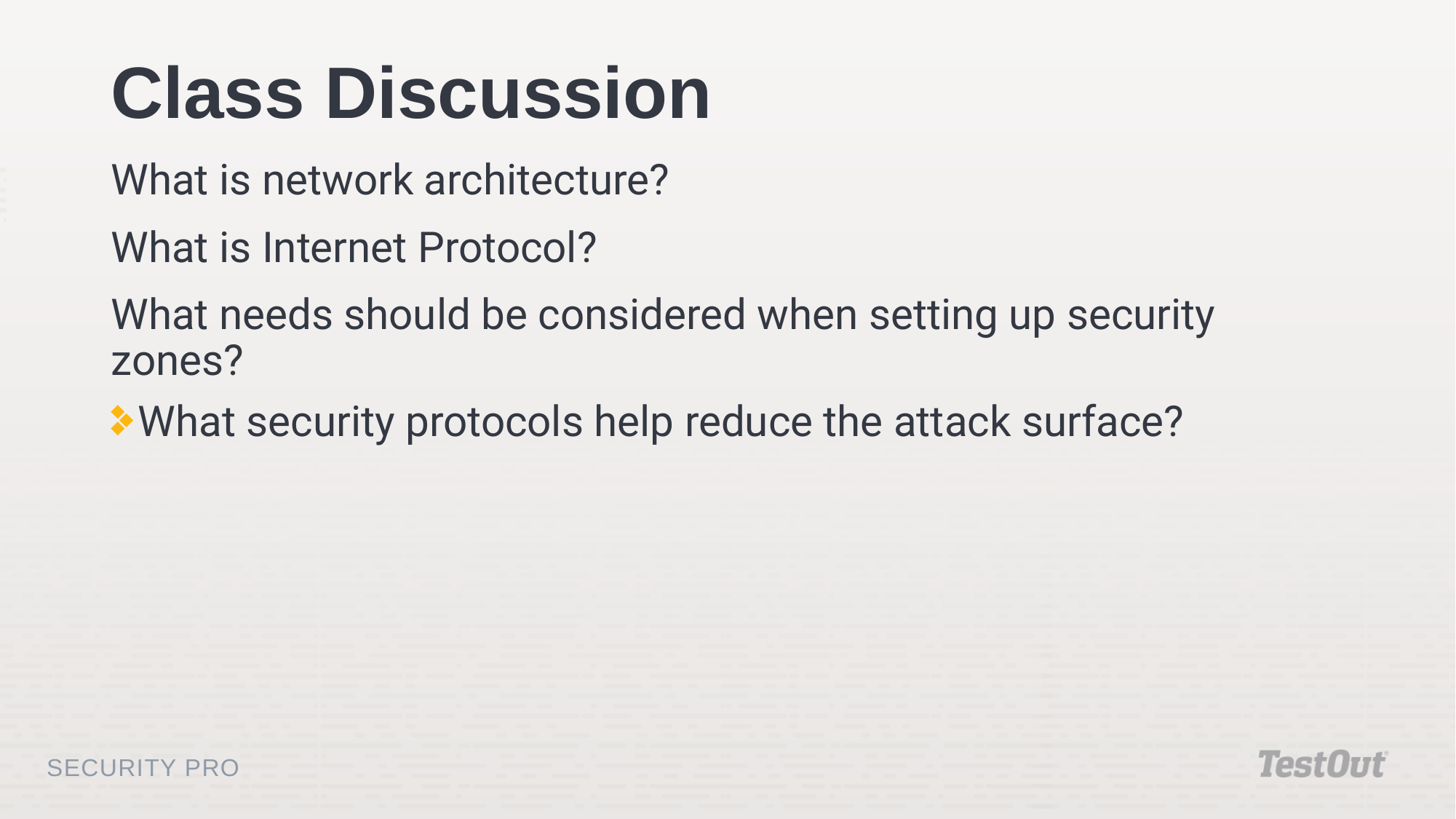

# Class Discussion
What is network architecture?
What is Internet Protocol?
What needs should be considered when setting up security zones?
What security protocols help reduce the attack surface?
Security Pro